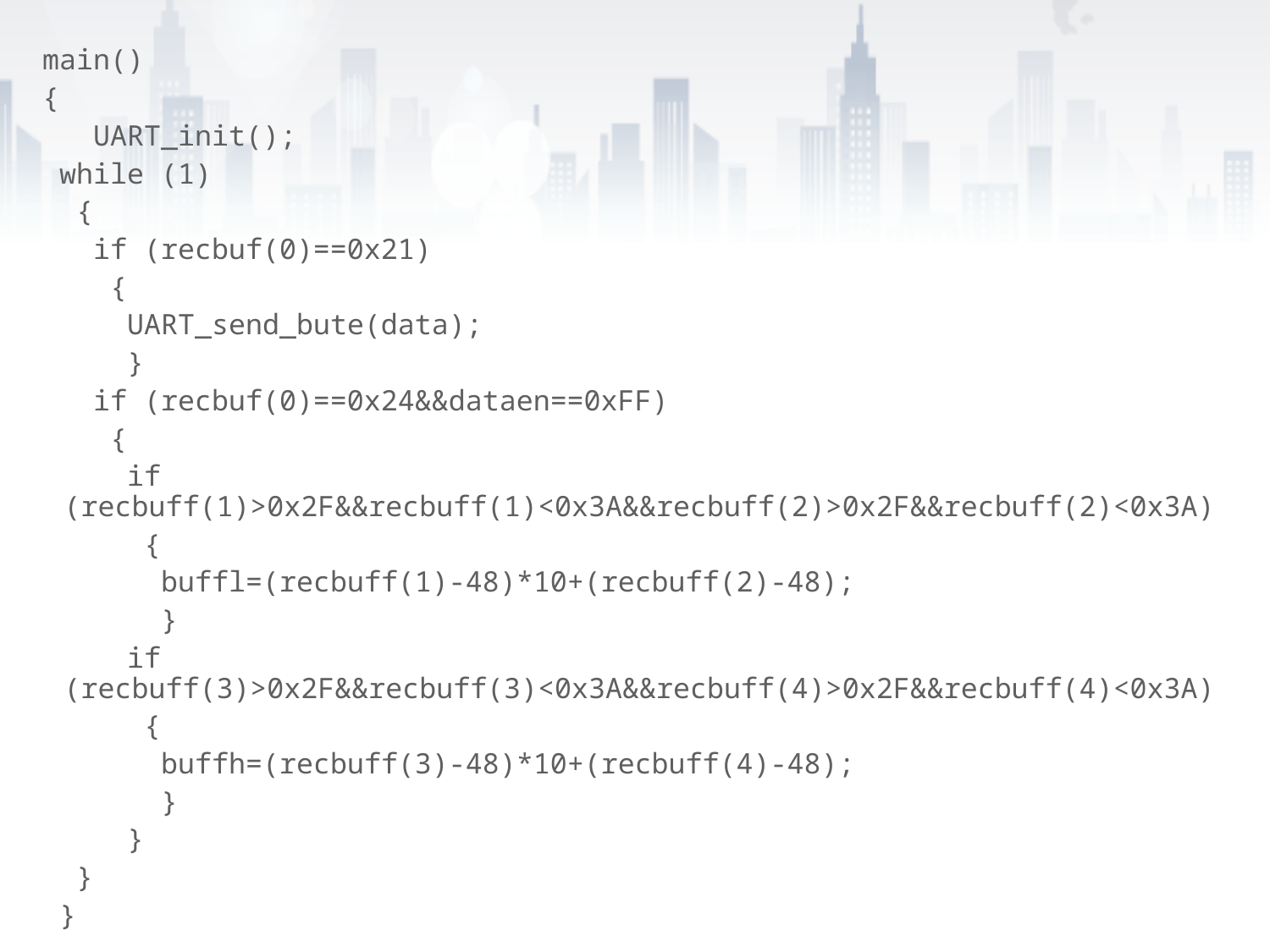

main()
{
   UART_init();
 while (1)
  {
   if (recbuf(0)==0x21)
    {
     UART_send_bute(data);
     }
   if (recbuf(0)==0x24&&dataen==0xFF)
    {
     if (recbuff(1)>0x2F&&recbuff(1)<0x3A&&recbuff(2)>0x2F&&recbuff(2)<0x3A)
      {
       buffl=(recbuff(1)-48)*10+(recbuff(2)-48);
       }
     if (recbuff(3)>0x2F&&recbuff(3)<0x3A&&recbuff(4)>0x2F&&recbuff(4)<0x3A)
      {
       buffh=(recbuff(3)-48)*10+(recbuff(4)-48);
       }
     }
  }
 }